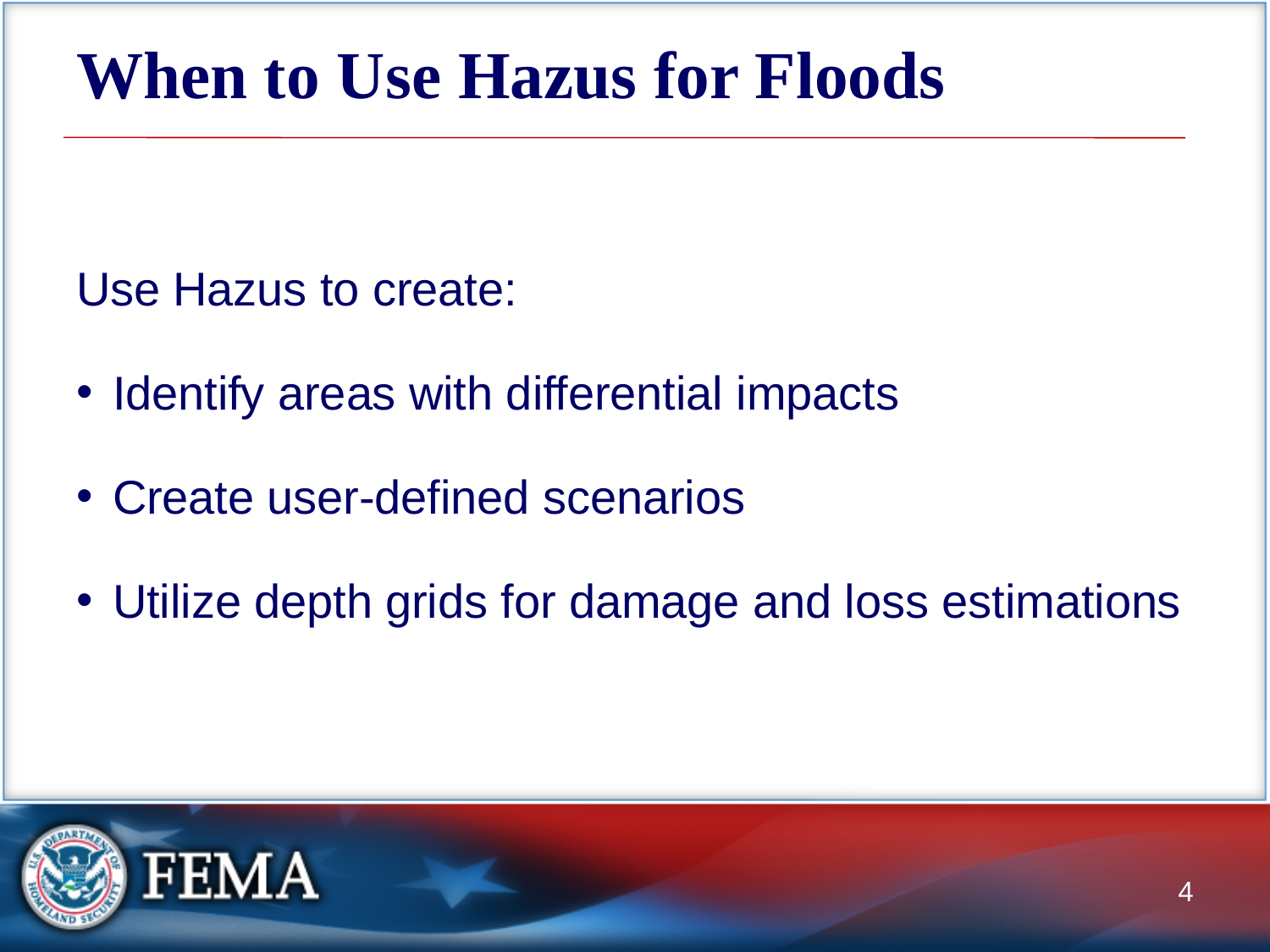

# When to Use Hazus for Floods

Use Hazus to create:
Identify areas with differential impacts
Create user-defined scenarios
Utilize depth grids for damage and loss estimations

4